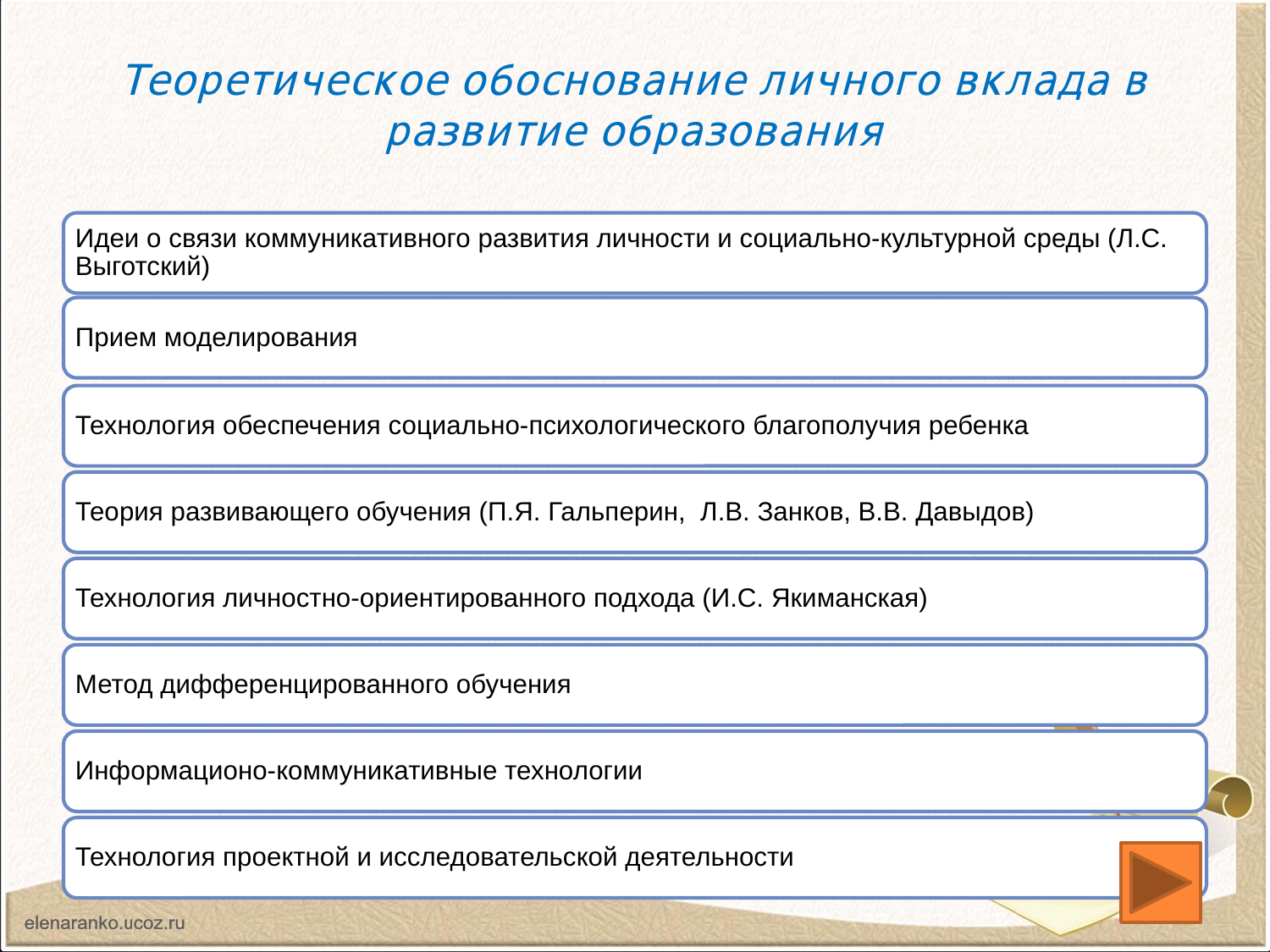

# Теоретическое обоснование личного вклада в развитие образования
Идеи о связи коммуникативного развития личности и социально-культурной среды (Л.С. Выготский)
Прием моделирования
Технология обеспечения социально-психологического благополучия ребенка
Теория развивающего обучения (П.Я. Гальперин,  Л.В. Занков, В.В. Давыдов)
Технология личностно-ориентированного подхода (И.С. Якиманская)
Метод дифференцированного обучения
Информационо-коммуникативные технологии
Технология проектной и исследовательской деятельности